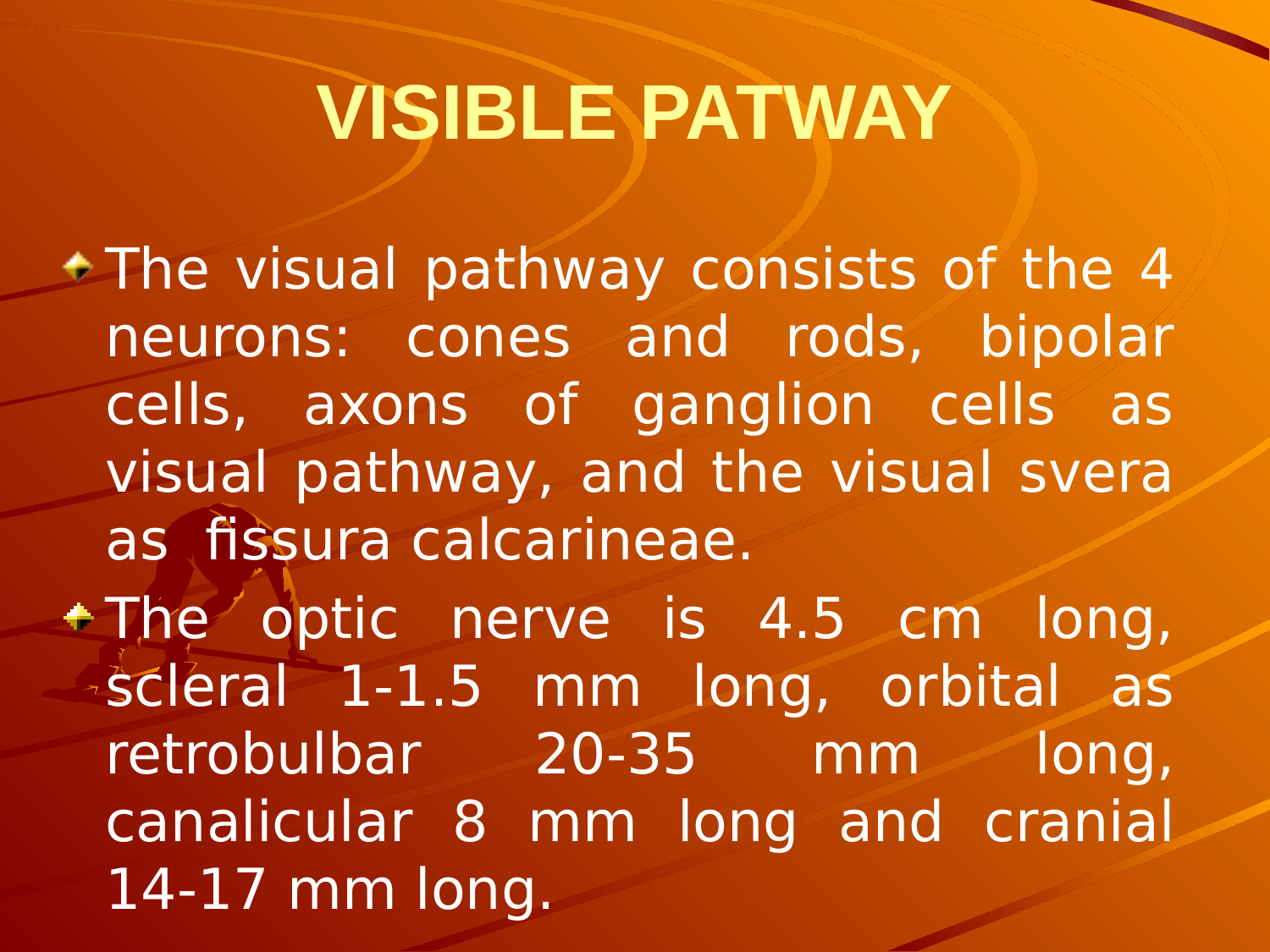

# VISIBLE PATWAY
The visual pathway consists of the 4 neurons: cones and rods, bipolar cells, axons of ganglion cells as visual pathway, and the visual svera as  fissura calcarineae.
The optic nerve is 4.5 cm long, scleral 1-1.5 mm long, orbital as retrobulbar 20-35 mm long, canalicular 8 mm long and cranial 14-17 mm long.